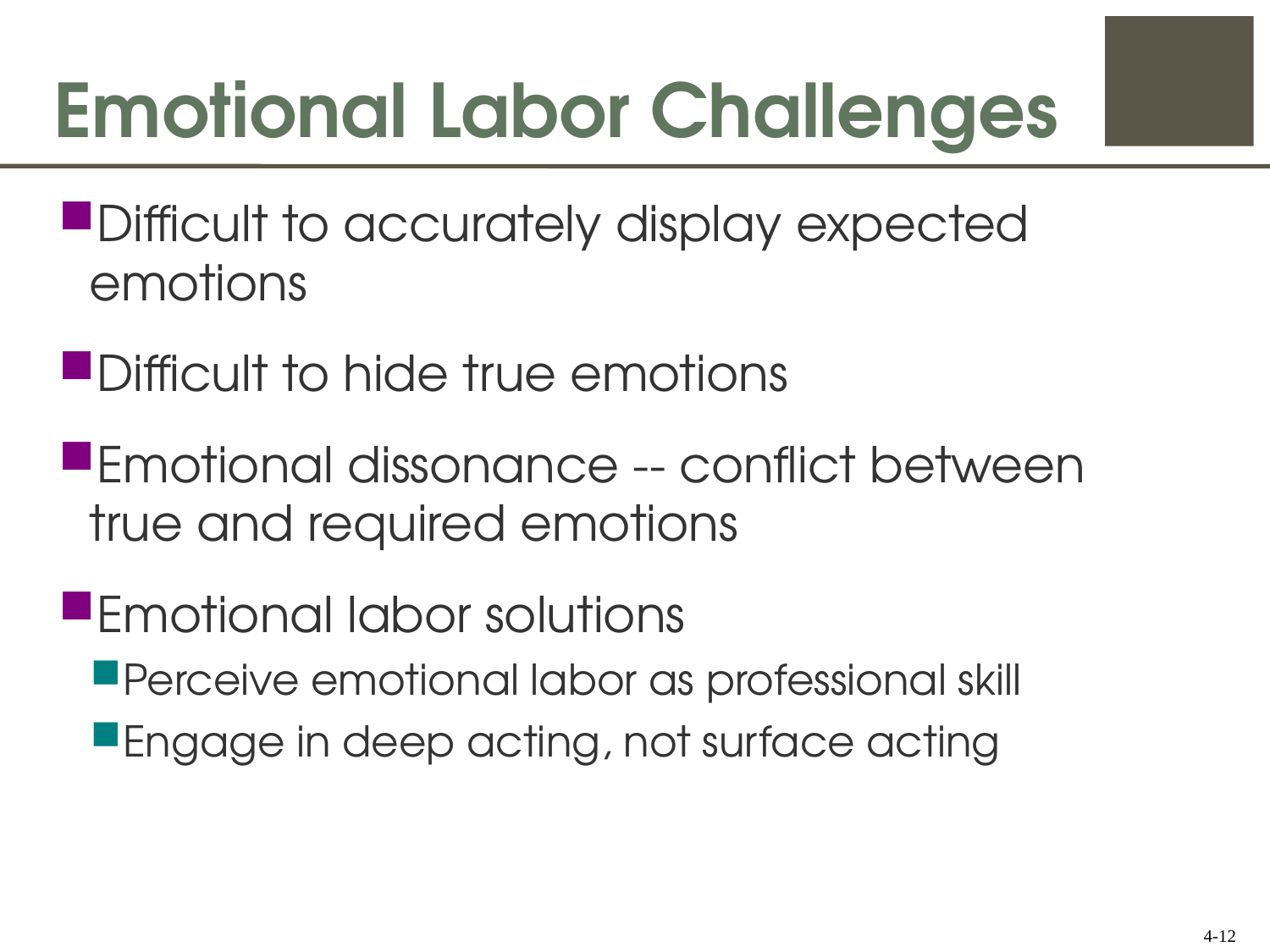

# Emotional Labor Challenges
Difficult to accurately display expected emotions
Difficult to hide true emotions
Emotional dissonance -- conflict between true and required emotions
Emotional labor solutions
Perceive emotional labor as professional skill
Engage in deep acting, not surface acting